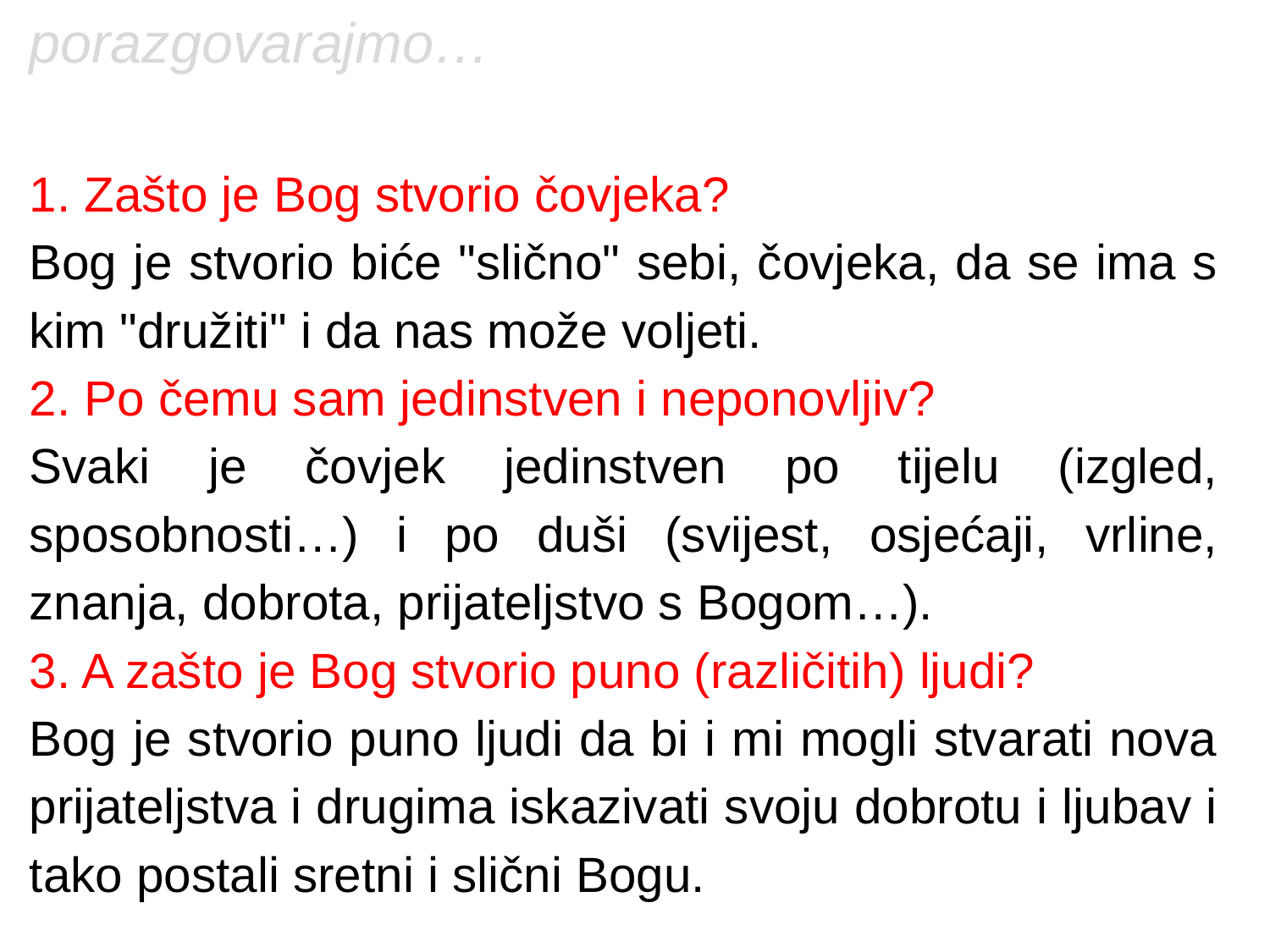

porazgovarajmo…
1. Zašto je Bog stvorio čovjeka?
Bog je stvorio biće "slično" sebi, čovjeka, da se ima s kim "družiti" i da nas može voljeti.
2. Po čemu sam jedinstven i neponovljiv?
Svaki je čovjek jedinstven po tijelu (izgled, sposobnosti…) i po duši (svijest, osjećaji, vrline, znanja, dobrota, prijateljstvo s Bogom…).
3. A zašto je Bog stvorio puno (različitih) ljudi?
Bog je stvorio puno ljudi da bi i mi mogli stvarati nova prijateljstva i drugima iskazivati svoju dobrotu i ljubav i tako postali sretni i slični Bogu.